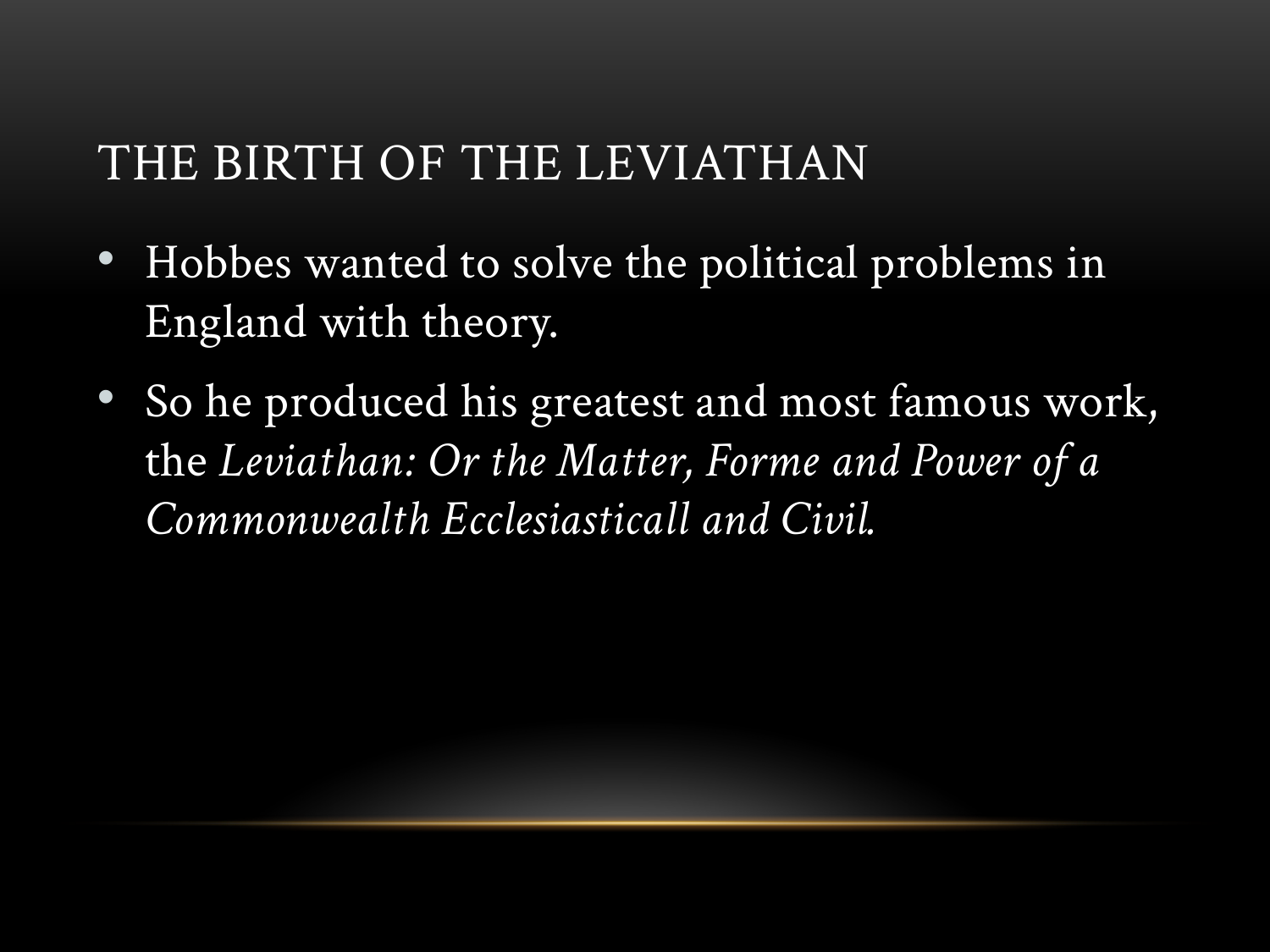

# The birth of the Leviathan
Hobbes wanted to solve the political problems in England with theory.
So he produced his greatest and most famous work, the Leviathan: Or the Matter, Forme and Power of a Commonwealth Ecclesiasticall and Civil.